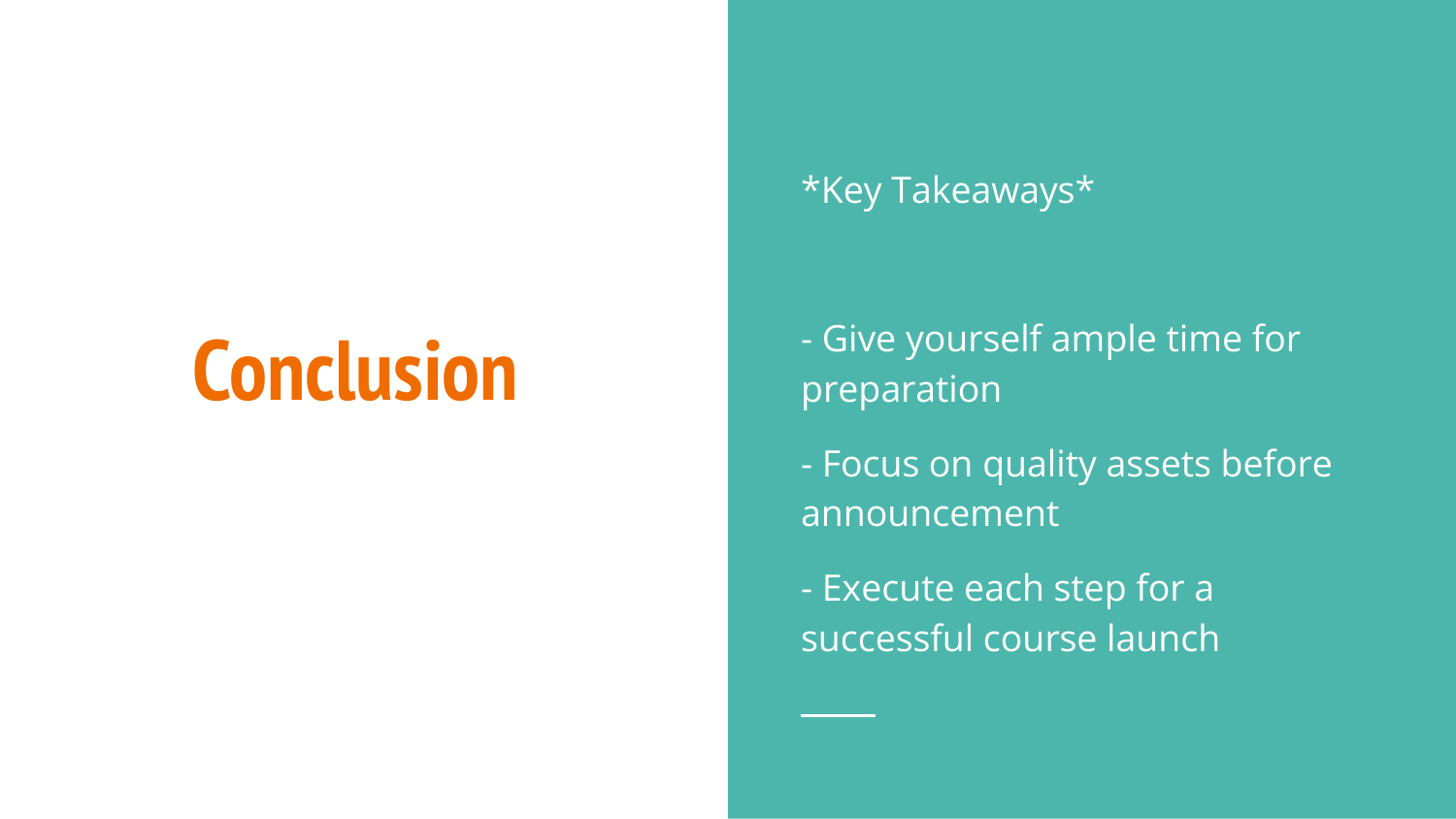

*Key Takeaways*

- Give yourself ample time for preparation
- Focus on quality assets before announcement
- Execute each step for a successful course launch
# Conclusion